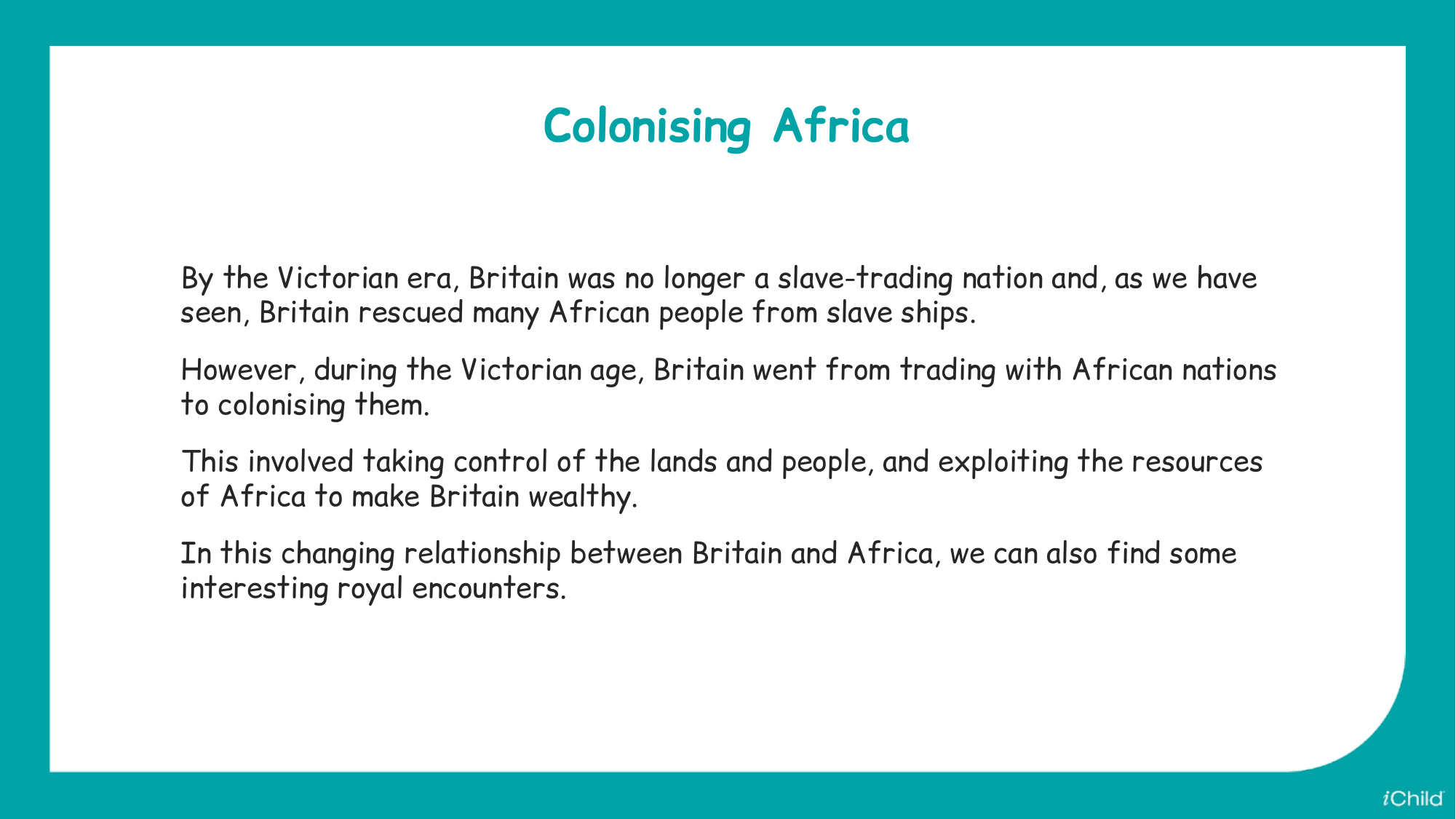

Colonising Africa
By the Victorian era, Britain was no longer a slave-trading nation and, as we have seen, Britain rescued many African people from slave ships.
However, during the Victorian age, Britain went from trading with African nations to colonising them.
This involved taking control of the lands and people, and exploiting the resources of Africa to make Britain wealthy.
In this changing relationship between Britain and Africa, we can also find some interesting royal encounters.